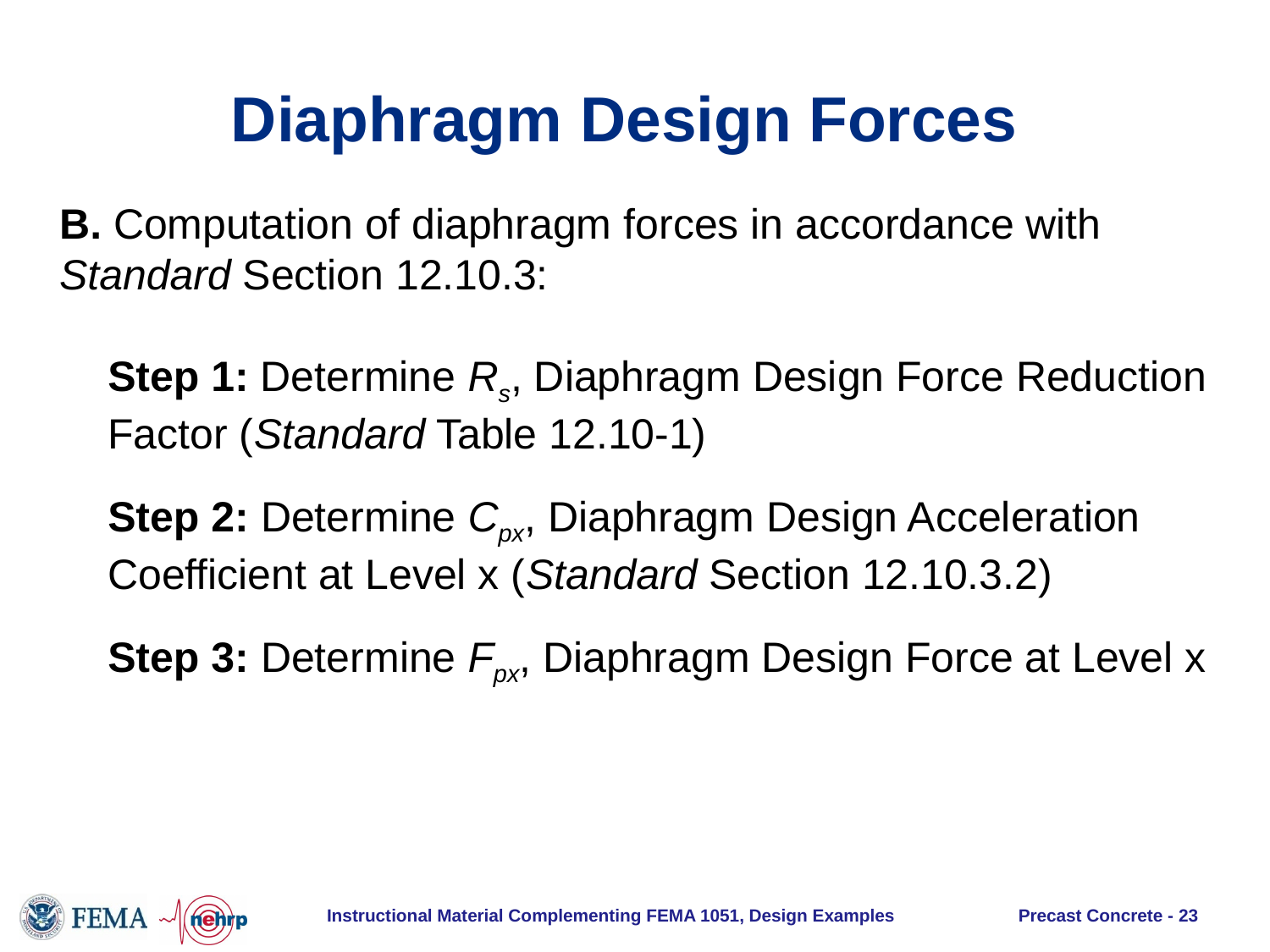

# Diaphragm Design Forces
B. Computation of diaphragm forces in accordance with Standard Section 12.10.3:

Step 1: Determine Rs, Diaphragm Design Force Reduction Factor (Standard Table 12.10-1)
Step 2: Determine Cpx, Diaphragm Design Acceleration Coefficient at Level x (Standard Section 12.10.3.2)
Step 3: Determine Fpx, Diaphragm Design Force at Level x